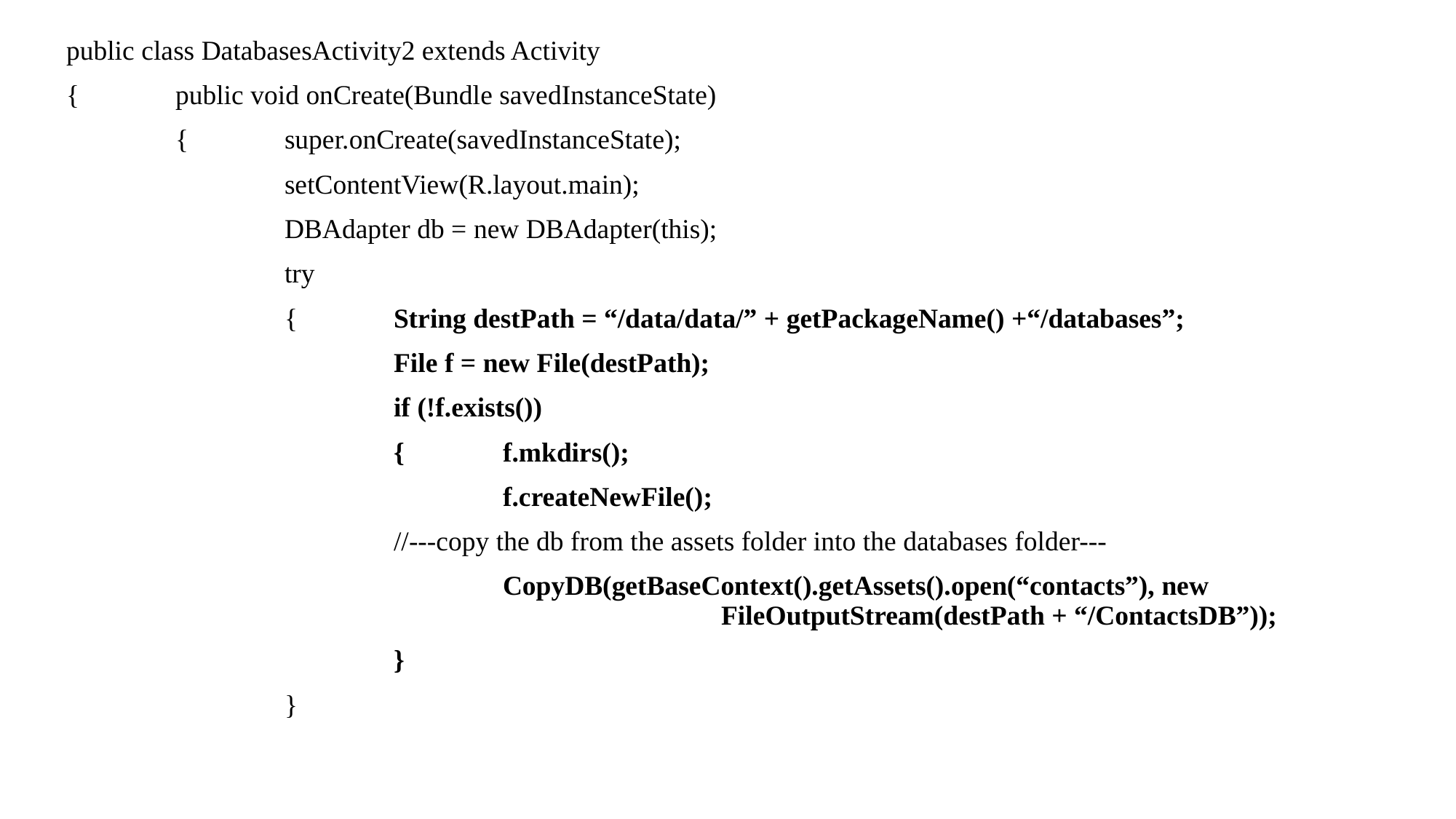

public class DatabasesActivity2 extends Activity
{	public void onCreate(Bundle savedInstanceState)
	{	super.onCreate(savedInstanceState);
		setContentView(R.layout.main);
		DBAdapter db = new DBAdapter(this);
		try
		{	String destPath = “/data/data/” + getPackageName() +“/databases”;
			File f = new File(destPath);
			if (!f.exists())
			{	f.mkdirs();
				f.createNewFile();
			//---copy the db from the assets folder into the databases folder---
				CopyDB(getBaseContext().getAssets().open(“contacts”), new 							FileOutputStream(destPath + “/ContactsDB”));
			}
		}